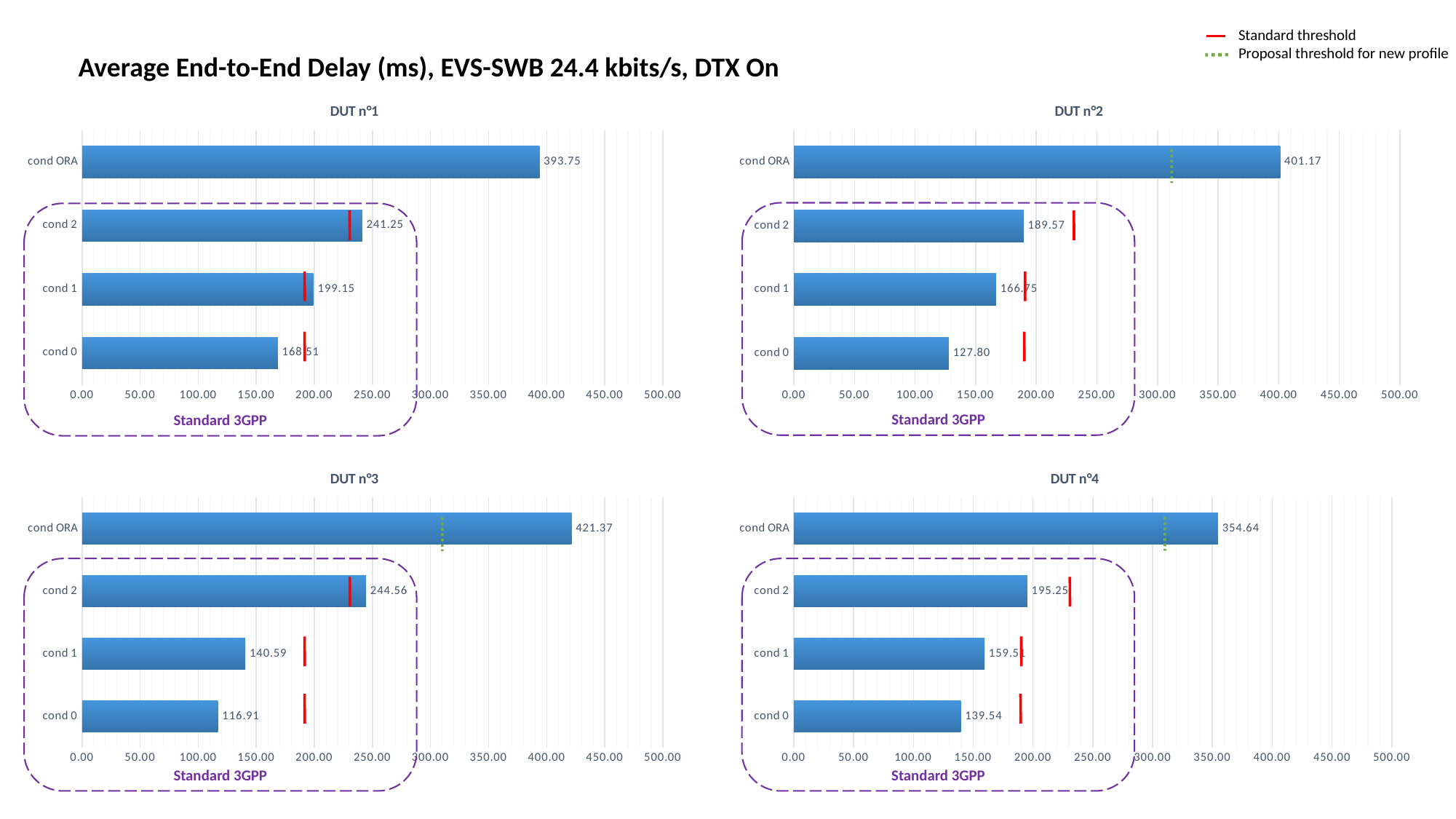

Standard threshold
Proposal threshold for new profile
Average End-to-End Delay (ms), EVS-SWB 24.4 kbits/s, DTX On

### Chart: DUT n°1

| Category | delay EtE (ms) |
|---|---|
| cond 0 | 168.51000000000002 |
| cond 1 | 199.14600000000002 |
| cond 2 | 241.246 |
| cond ORA | 393.7470000000001 |

### Chart: DUT n°2

| Category | delay EtE (ms) |
|---|---|
| cond 0 | 127.803 |
| cond 1 | 166.752 |
| cond 2 | 189.566 |
| cond ORA | 401.171 |

Standard 3GPP

Standard 3GPP

### Chart: DUT n°4

| Category | delay EtE (ms) |
|---|---|
| cond 0 | 139.539 |
| cond 1 | 159.506 |
| cond 2 | 195.24600000000004 |
| cond ORA | 354.637 |

### Chart: DUT n°3

| Category | delay EtE (ms) |
|---|---|
| cond 0 | 116.91100000000002 |
| cond 1 | 140.58499999999998 |
| cond 2 | 244.56 |
| cond ORA | 421.371 |

Standard 3GPP

Standard 3GPP